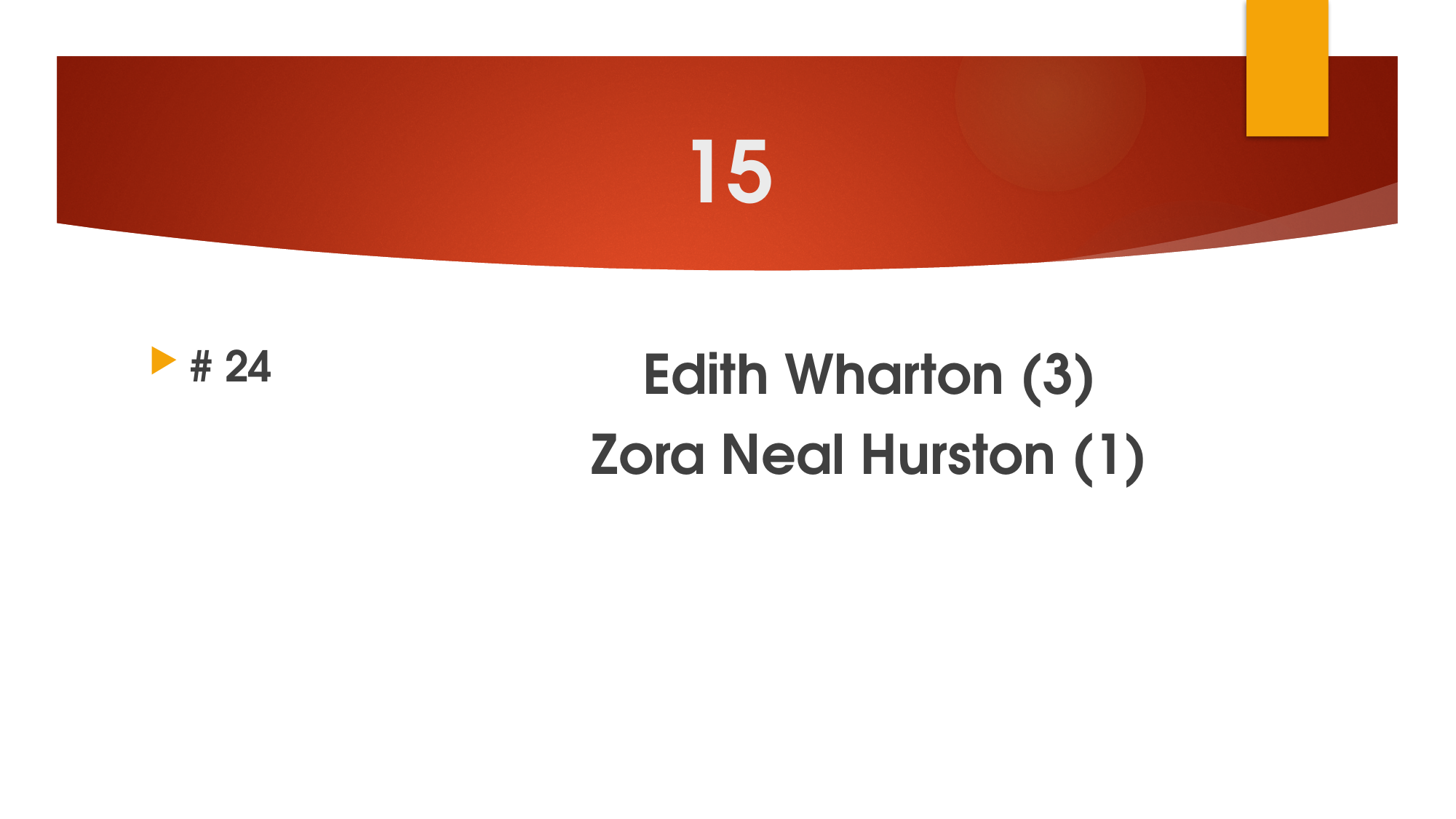

# 15
# 24
Edith Wharton (3)
Zora Neal Hurston (1)